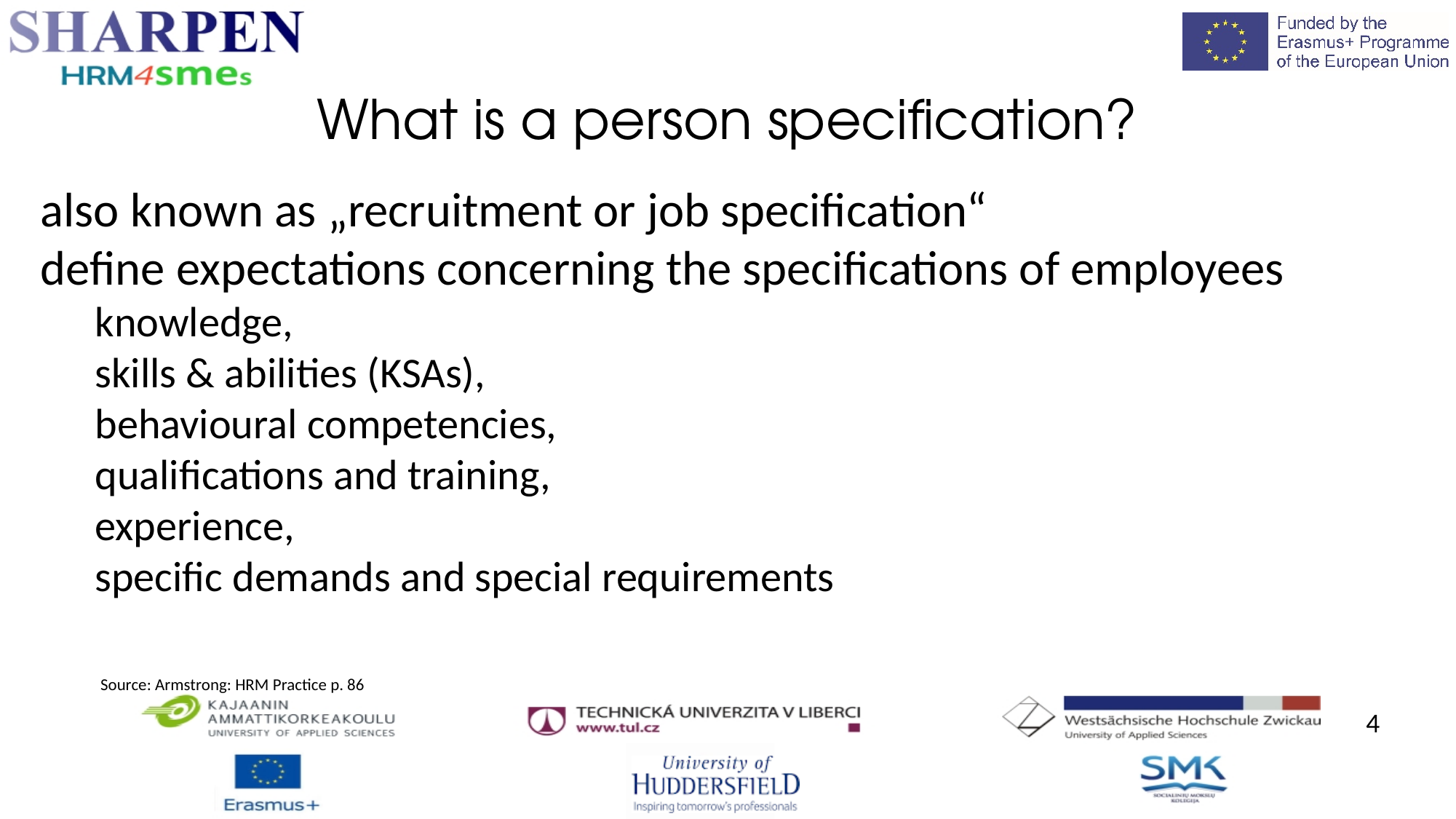

What is a person specification?
also known as „recruitment or job specification“
define expectations concerning the specifications of employees
knowledge,
skills & abilities (KSAs),
behavioural competencies,
qualifications and training,
experience,
specific demands and special requirements
Source: Armstrong: HRM Practice p. 86
4